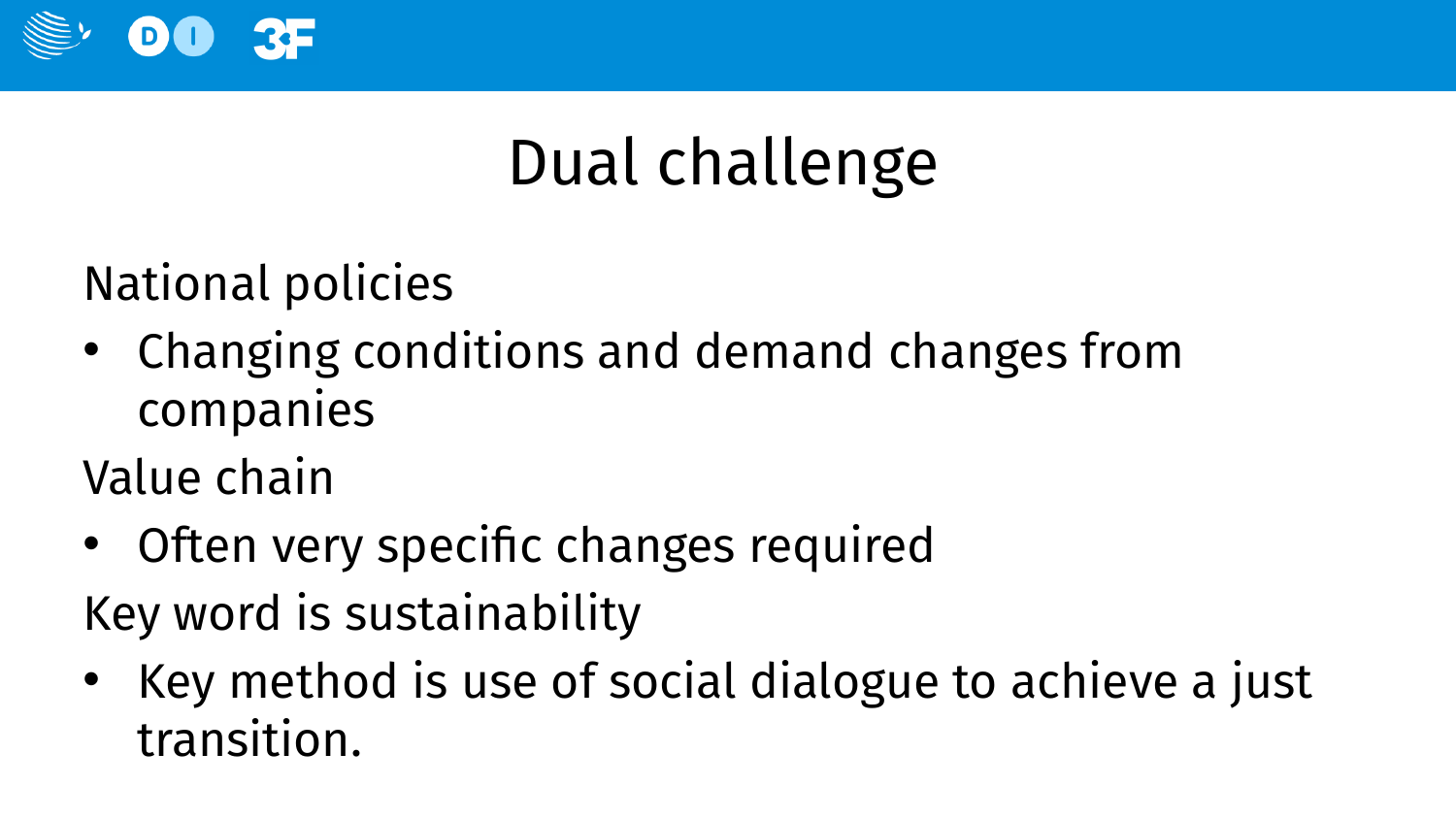

# Dual challenge
National policies
Changing conditions and demand changes from companies
Value chain
Often very specific changes required
Key word is sustainability
Key method is use of social dialogue to achieve a just transition.